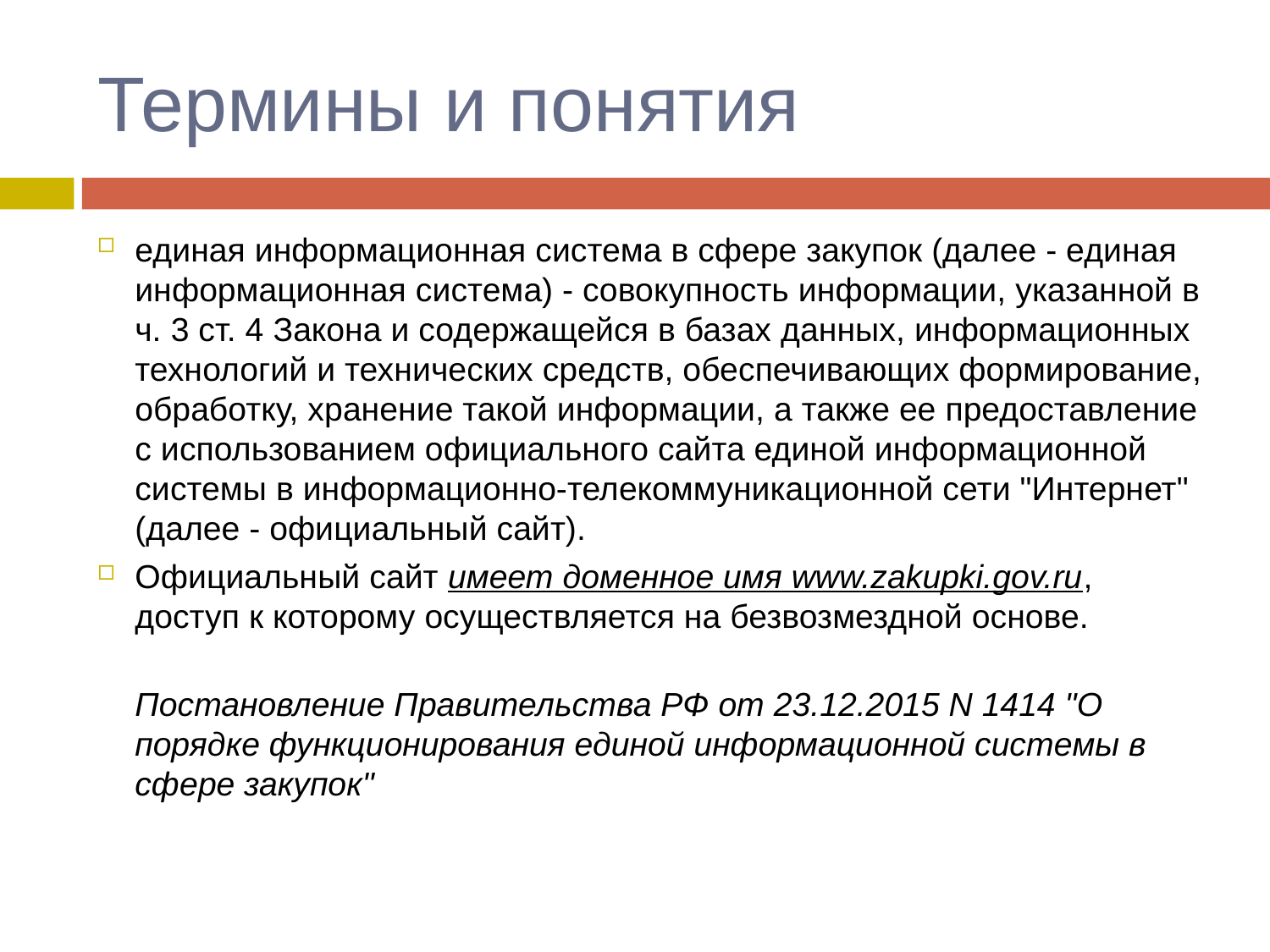

# Термины и понятия
единая информационная система в сфере закупок (далее - единая информационная система) - совокупность информации, указанной в ч. 3 ст. 4 Закона и содержащейся в базах данных, информационных технологий и технических средств, обеспечивающих формирование, обработку, хранение такой информации, а также ее предоставление с использованием официального сайта единой информационной системы в информационно-телекоммуникационной сети "Интернет" (далее - официальный сайт).
Официальный сайт имеет доменное имя www.zakupki.gov.ru, доступ к которому осуществляется на безвозмездной основе.
Постановление Правительства РФ от 23.12.2015 N 1414 "О порядке функционирования единой информационной системы в сфере закупок"